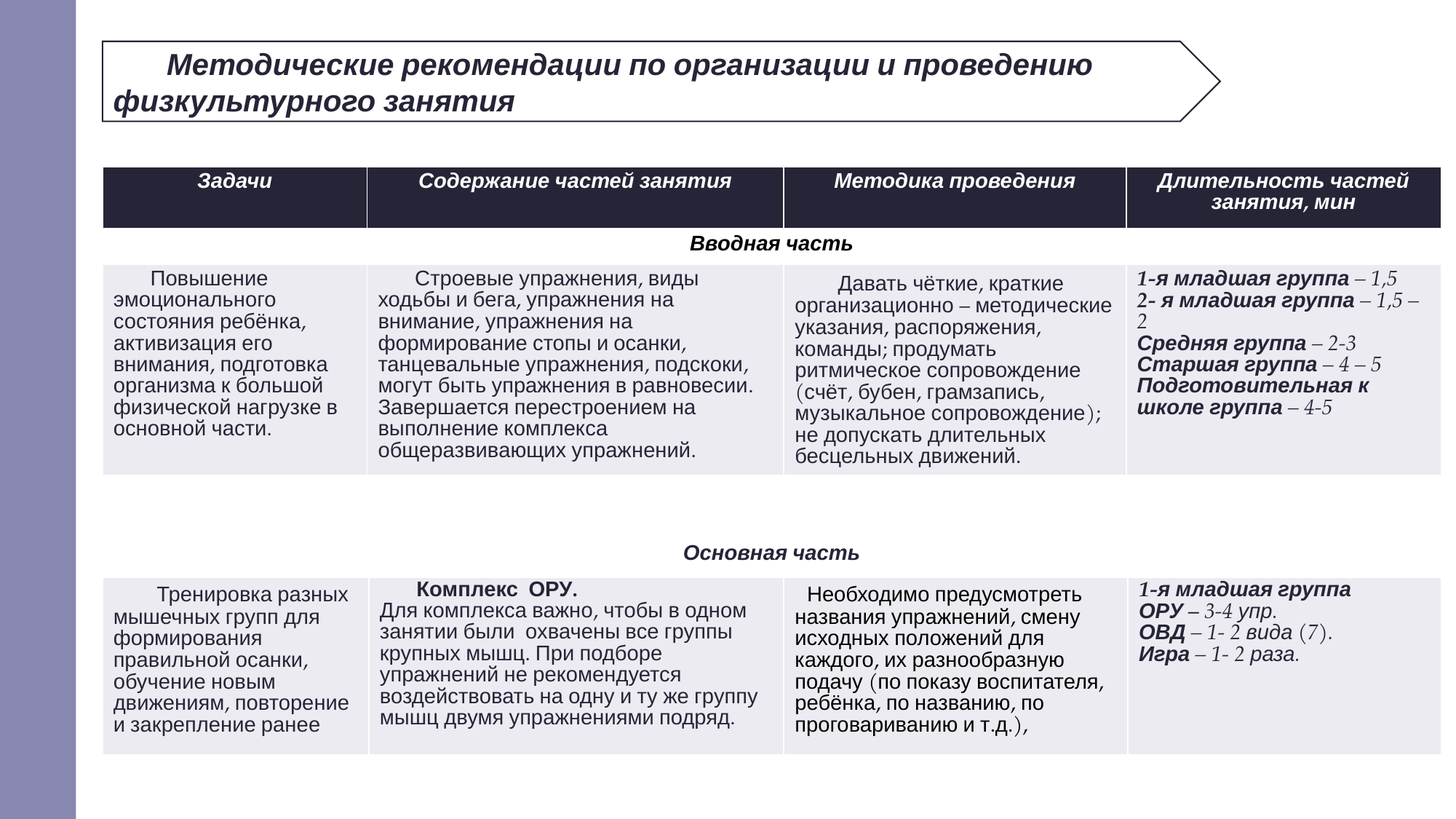

Методические рекомендации по организации и проведению физкультурного занятия
| Задачи | Содержание частей занятия | Методика проведения | Длительность частей занятия, мин |
| --- | --- | --- | --- |
| Вводная часть |  |  |  |
| Повышение эмоционального состояния ребёнка, активизация его внимания, подготовка организма к большой физической нагрузке в основной части. | Строевые упражнения, виды ходьбы и бега, упражнения на внимание, упражнения на формирование стопы и осанки, танцевальные упражнения, подскоки, могут быть упражнения в равновесии. Завершается перестроением на выполнение комплекса общеразвивающих упражнений. | Давать чёткие, краткие организационно – методические указания, распоряжения, команды; продумать ритмическое сопровождение (счёт, бубен, грамзапись, музыкальное сопровождение); не допускать длительных бесцельных движений. | 1-я младшая группа – 1,5 2- я младшая группа – 1,5 – 2 Средняя группа – 2-3 Старшая группа – 4 – 5 Подготовительная к школе группа – 4-5 |
| Основная часть |  |  |  |
| --- | --- | --- | --- |
| Тренировка разных мышечных групп для формирования правильной осанки, обучение новым движениям, повторение и закрепление ранее | Комплекс ОРУ. Для комплекса важно, чтобы в одном занятии были охвачены все группы крупных мышц. При подборе упражнений не рекомендуется воздействовать на одну и ту же группу мышц двумя упражнениями подряд. | Необходимо предусмотреть названия упражнений, смену исходных положений для каждого, их разнообразную подачу (по показу воспитателя, ребёнка, по названию, по проговариванию и т.д.), | 1-я младшая группа ОРУ – 3-4 упр. ОВД – 1- 2 вида (7). Игра – 1- 2 раза. |